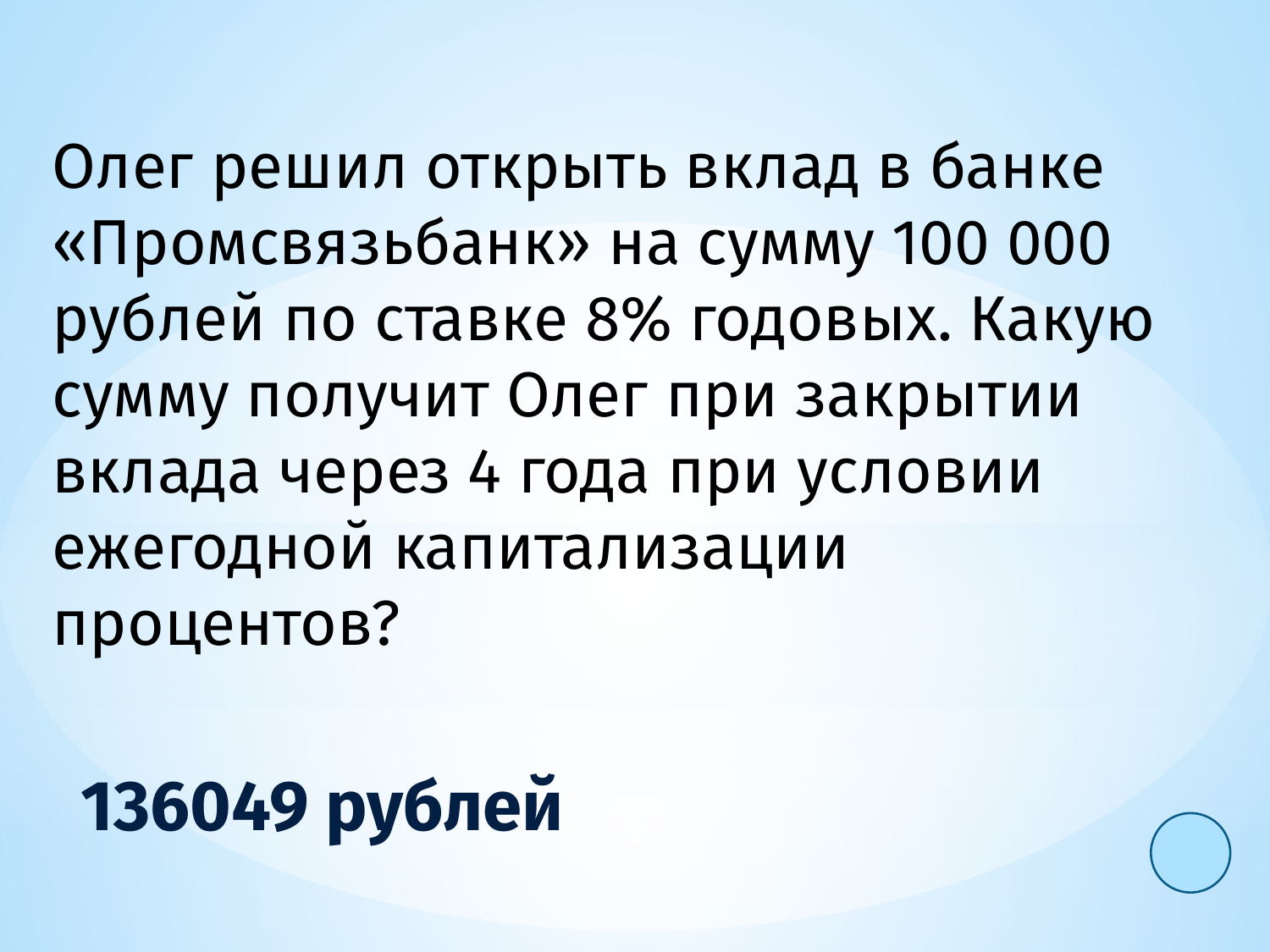

Олег решил открыть вклад в банке «Промсвязьбанк» на сумму 100 000 рублей по ставке 8% годовых. Какую сумму получит Олег при закрытии вклада через 4 года при условии ежегодной капитализации процентов?
136049 рублей